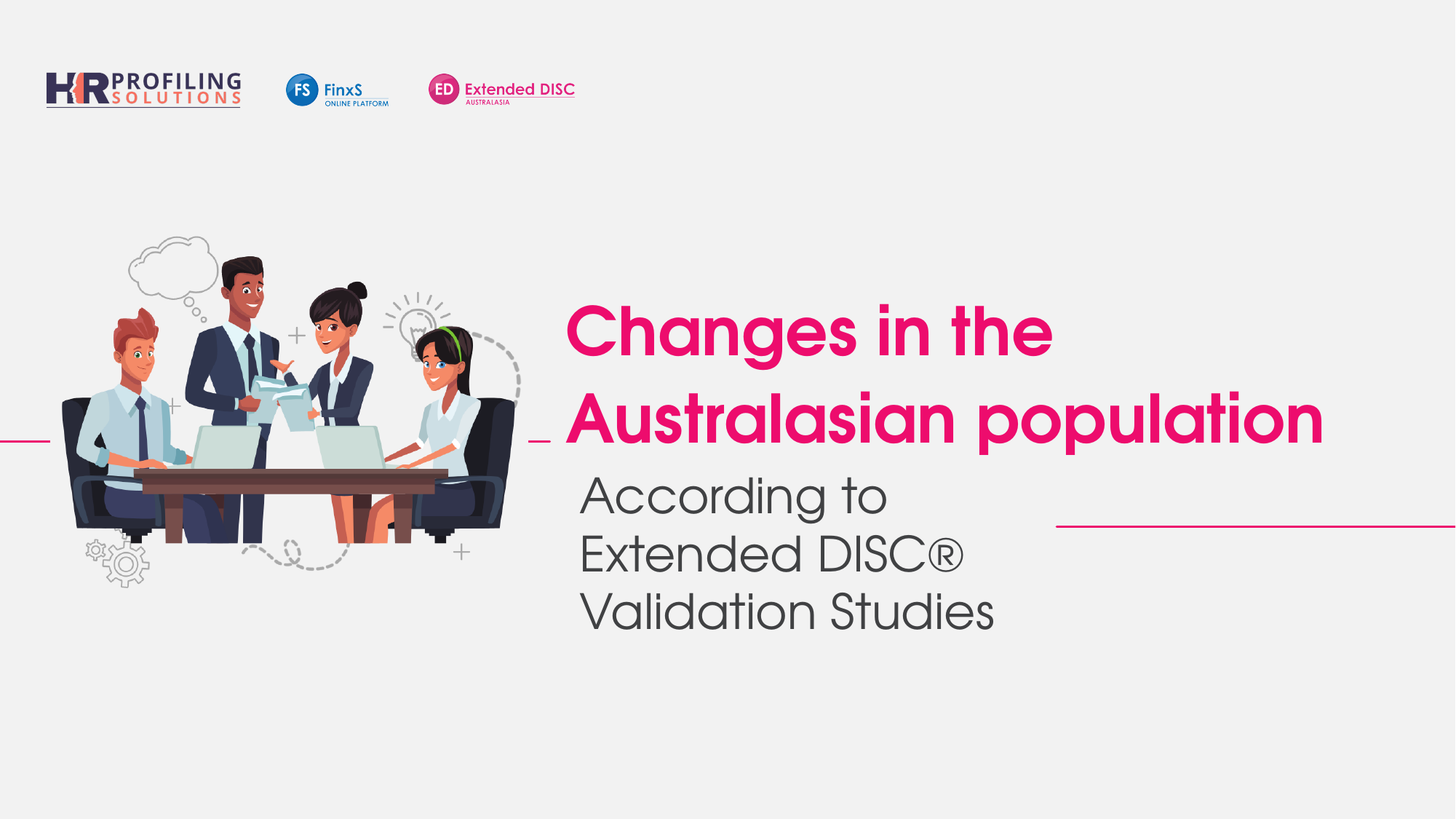

Changes in the
Australasian population
According to
Extended DISC®
Validation Studies